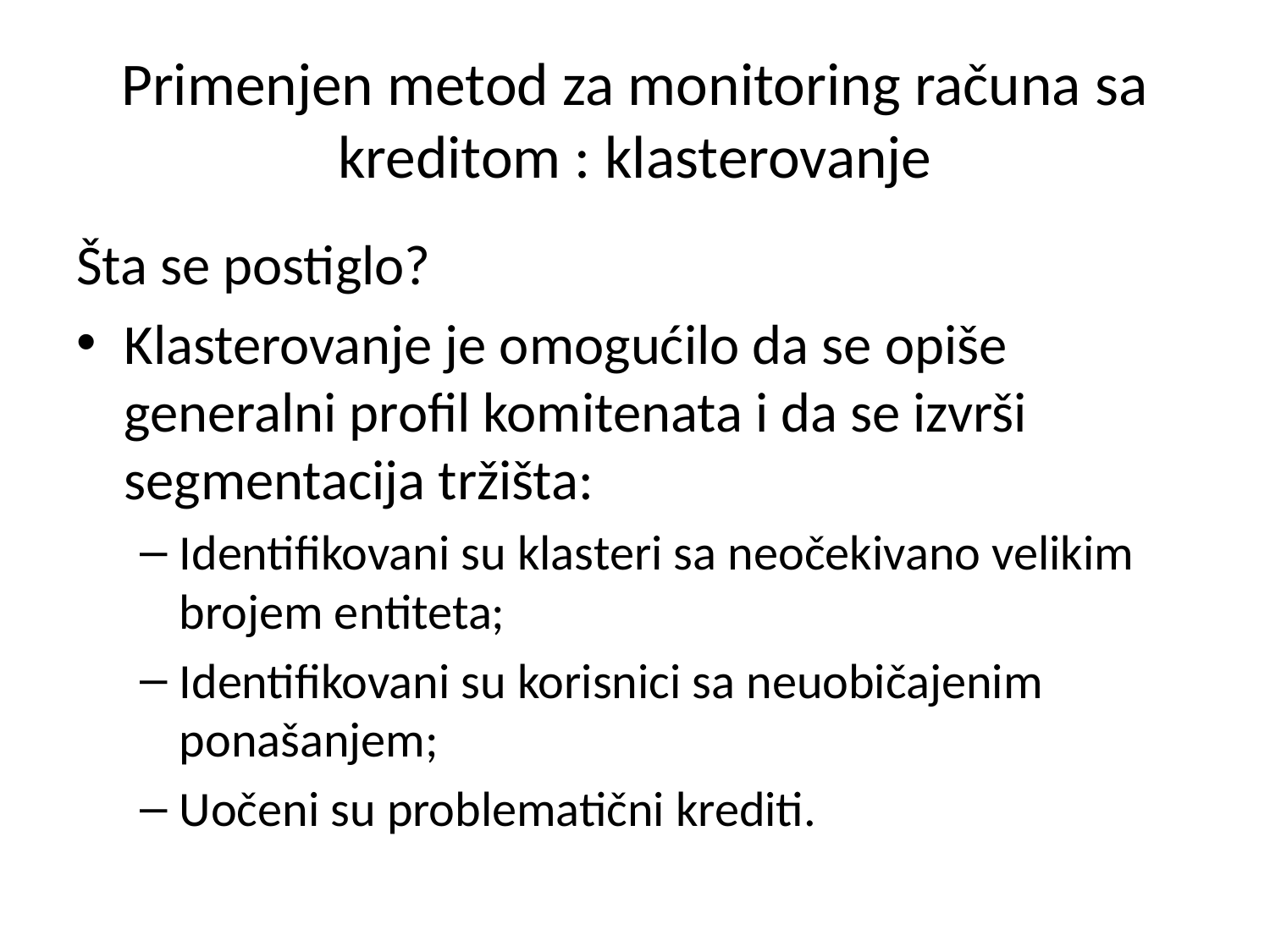

# Primenjen metod za monitoring računa sa kreditom : klasterovanje
Šta se postiglo?
Klasterovanje je omogućilo da se opiše generalni profil komitenata i da se izvrši segmentacija tržišta:
Identifikovani su klasteri sa neočekivano velikim brojem entiteta;
Identifikovani su korisnici sa neuobičajenim ponašanjem;
Uočeni su problematični krediti.